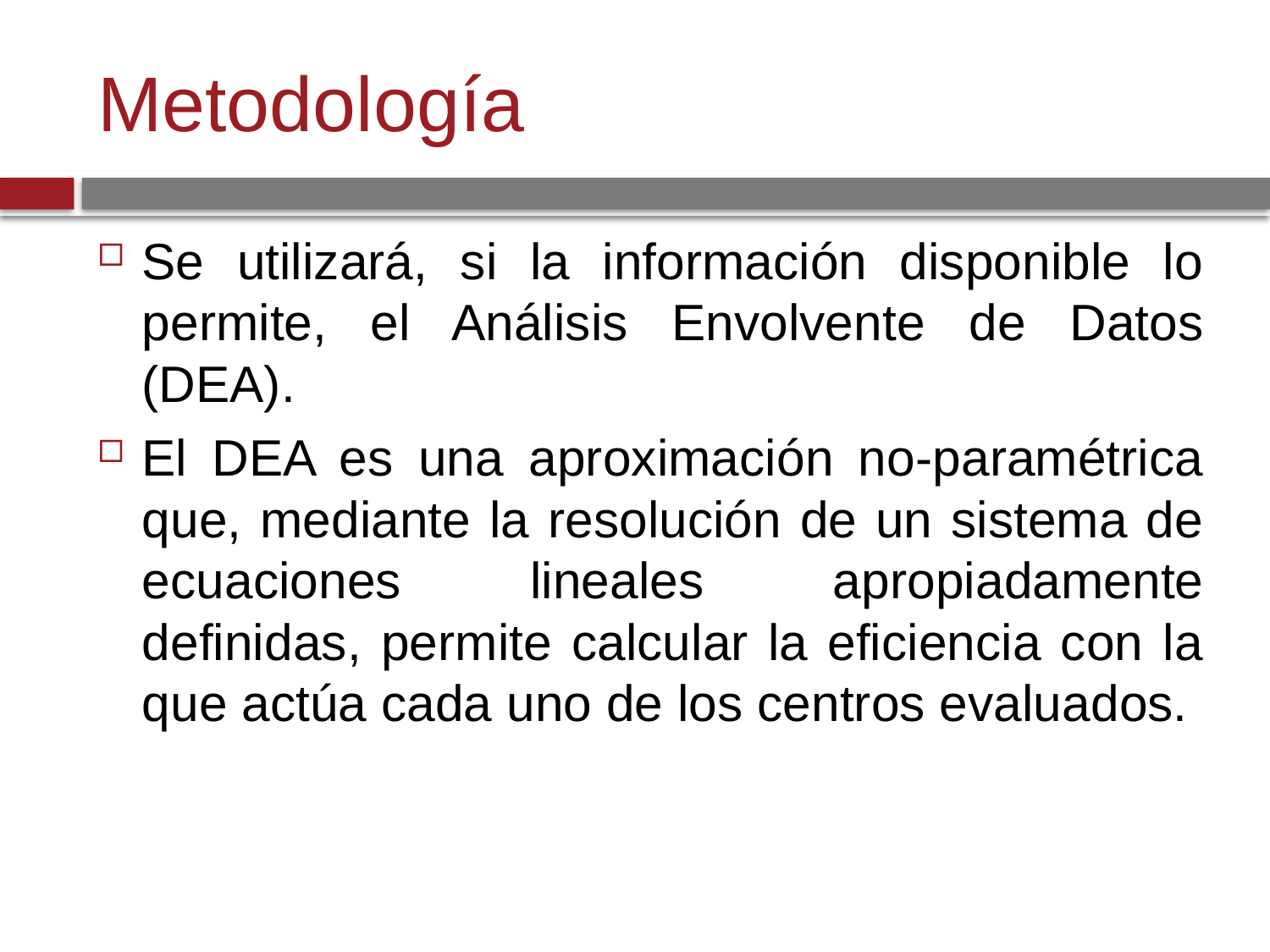

# Metodología
Se utilizará, si la información disponible lo permite, el Análisis Envolvente de Datos (DEA).
El DEA es una aproximación no-paramétrica que, mediante la resolución de un sistema de ecuaciones lineales apropiadamente definidas, permite calcular la eficiencia con la que actúa cada uno de los centros evaluados.